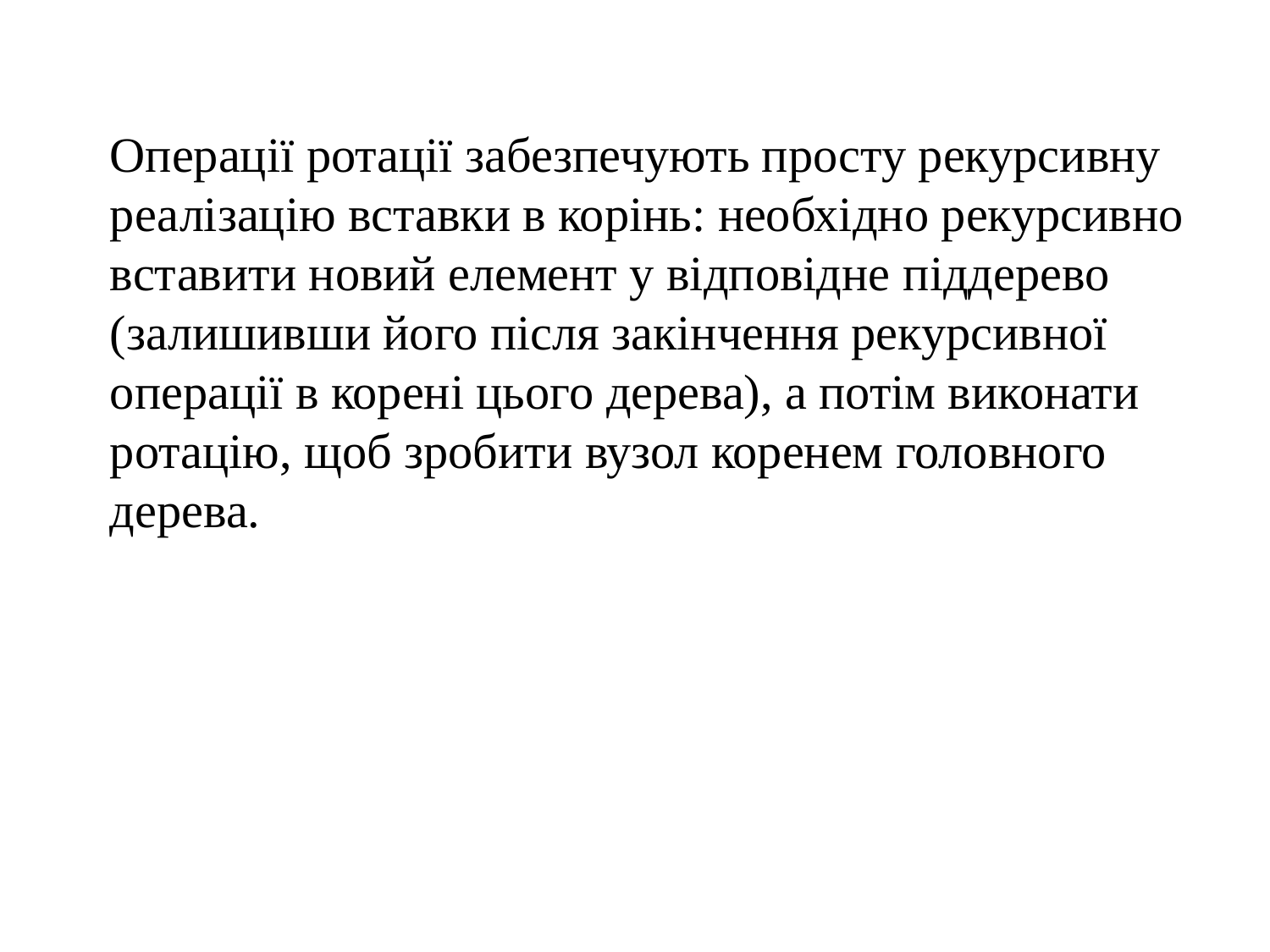

Операції ротації забезпечують просту рекурсивну реалізацію вставки в корінь: необхідно рекурсивно вставити новий елемент у відповідне піддерево (залишивши його після закінчення рекурсивної операції в корені цього дерева), а потім виконати ротацію, щоб зробити вузол коренем головного дерева.